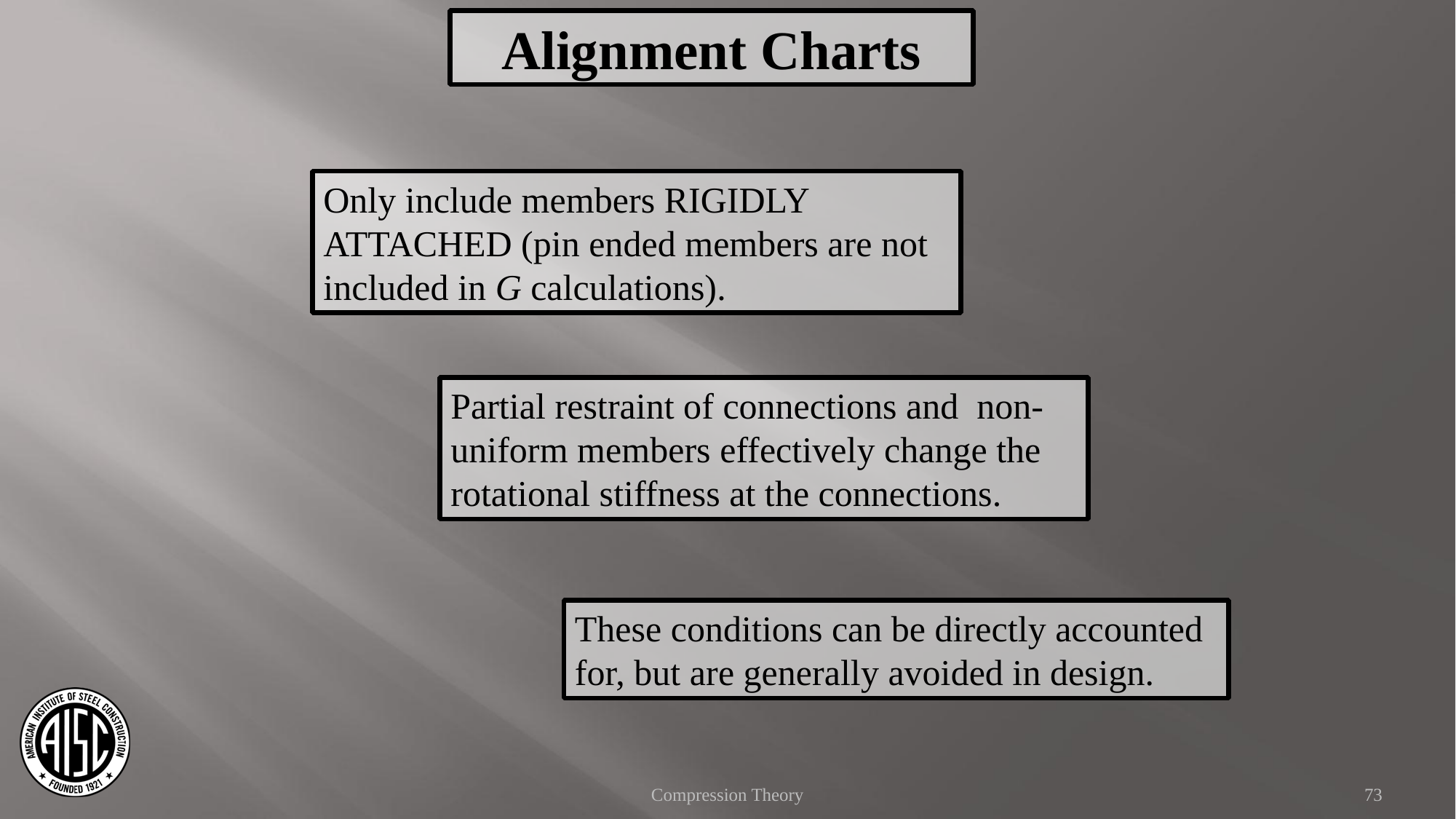

Alignment Charts
Only include members RIGIDLY ATTACHED (pin ended members are not included in G calculations).
Partial restraint of connections and  non-uniform members effectively change the rotational stiffness at the connections.
These conditions can be directly accounted for, but are generally avoided in design.
Compression Theory
73